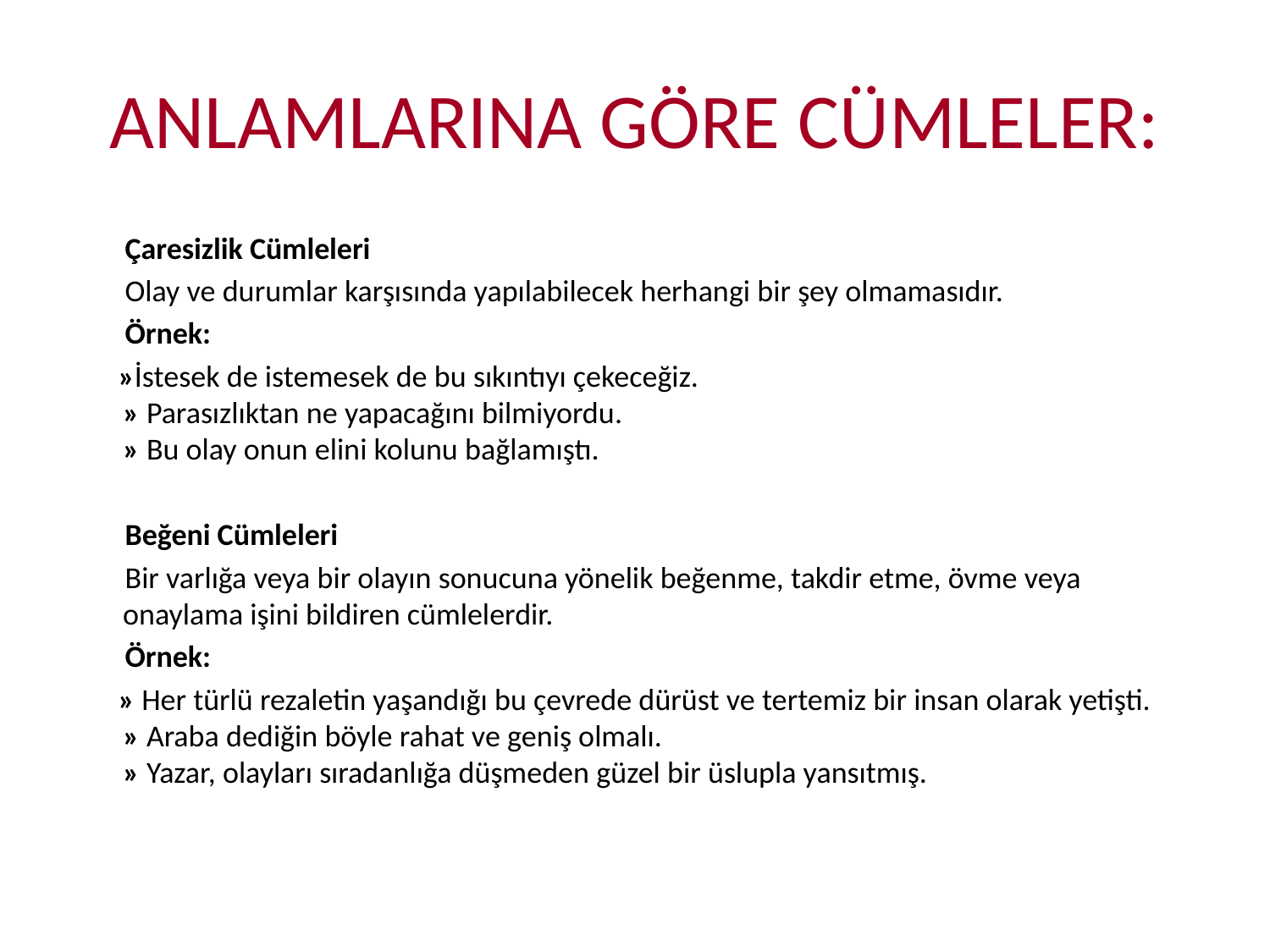

# ANLAMLARINA GÖRE CÜMLELER:
       Çaresizlik Cümleleri
       Olay ve durumlar karşısında yapılabilecek herhangi bir şey olmamasıdır.
       Örnek:
      »İstesek de istemesek de bu sıkıntıyı çekeceğiz.
» Parasızlıktan ne yapacağını bilmiyordu.
» Bu olay onun elini kolunu bağlamıştı.

       Beğeni Cümleleri
       Bir varlığa veya bir olayın sonucuna yönelik beğenme, takdir etme, övme veya onaylama işini bildiren cümlelerdir.
       Örnek:
      » Her türlü rezaletin yaşandığı bu çevrede dürüst ve tertemiz bir insan olarak yetişti.
» Araba dediğin böyle rahat ve geniş olmalı.
» Yazar, olayları sıradanlığa düşmeden güzel bir üslupla yansıtmış.